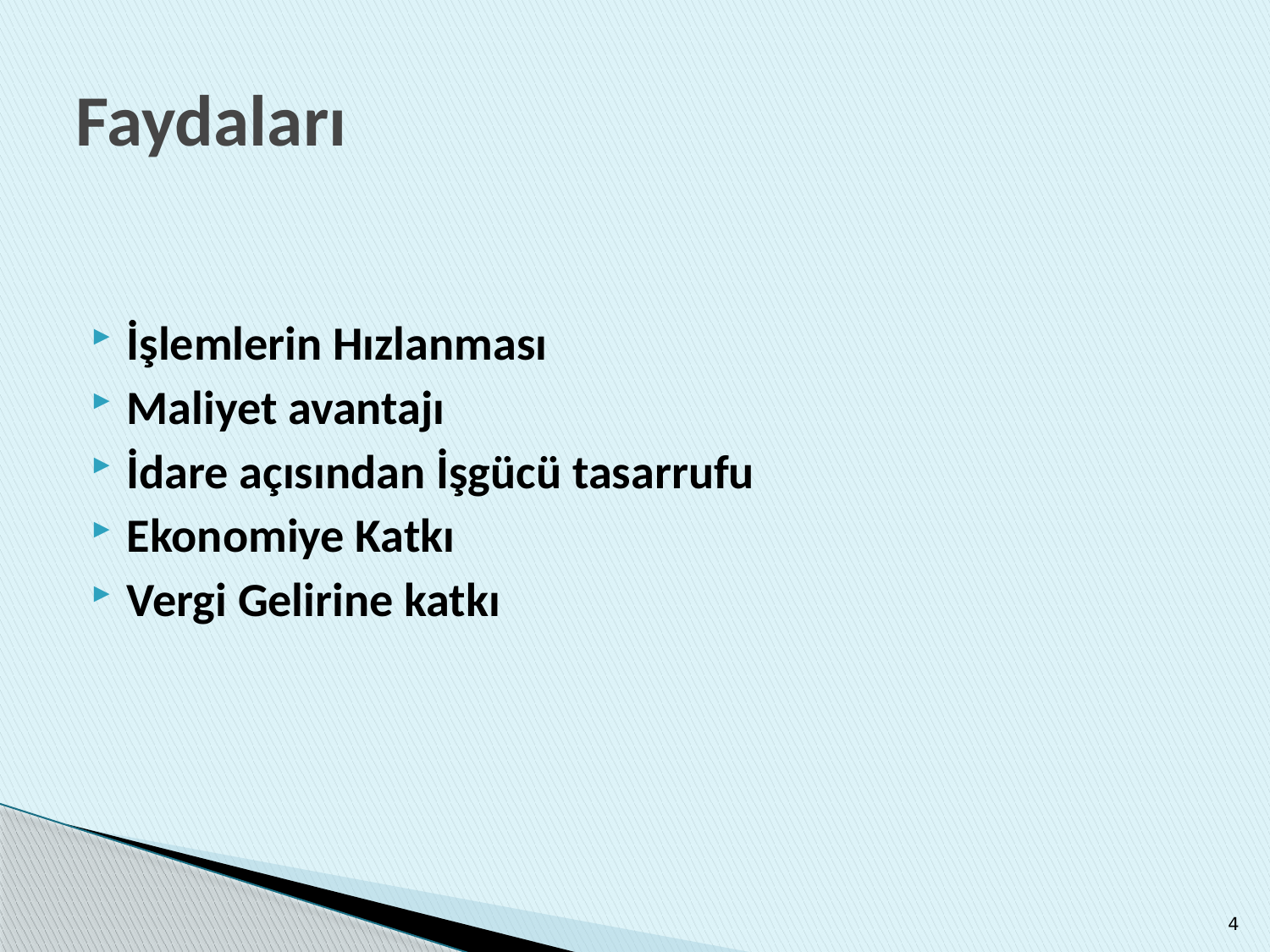

# Faydaları
İşlemlerin Hızlanması
Maliyet avantajı
İdare açısından İşgücü tasarrufu
Ekonomiye Katkı
Vergi Gelirine katkı
4